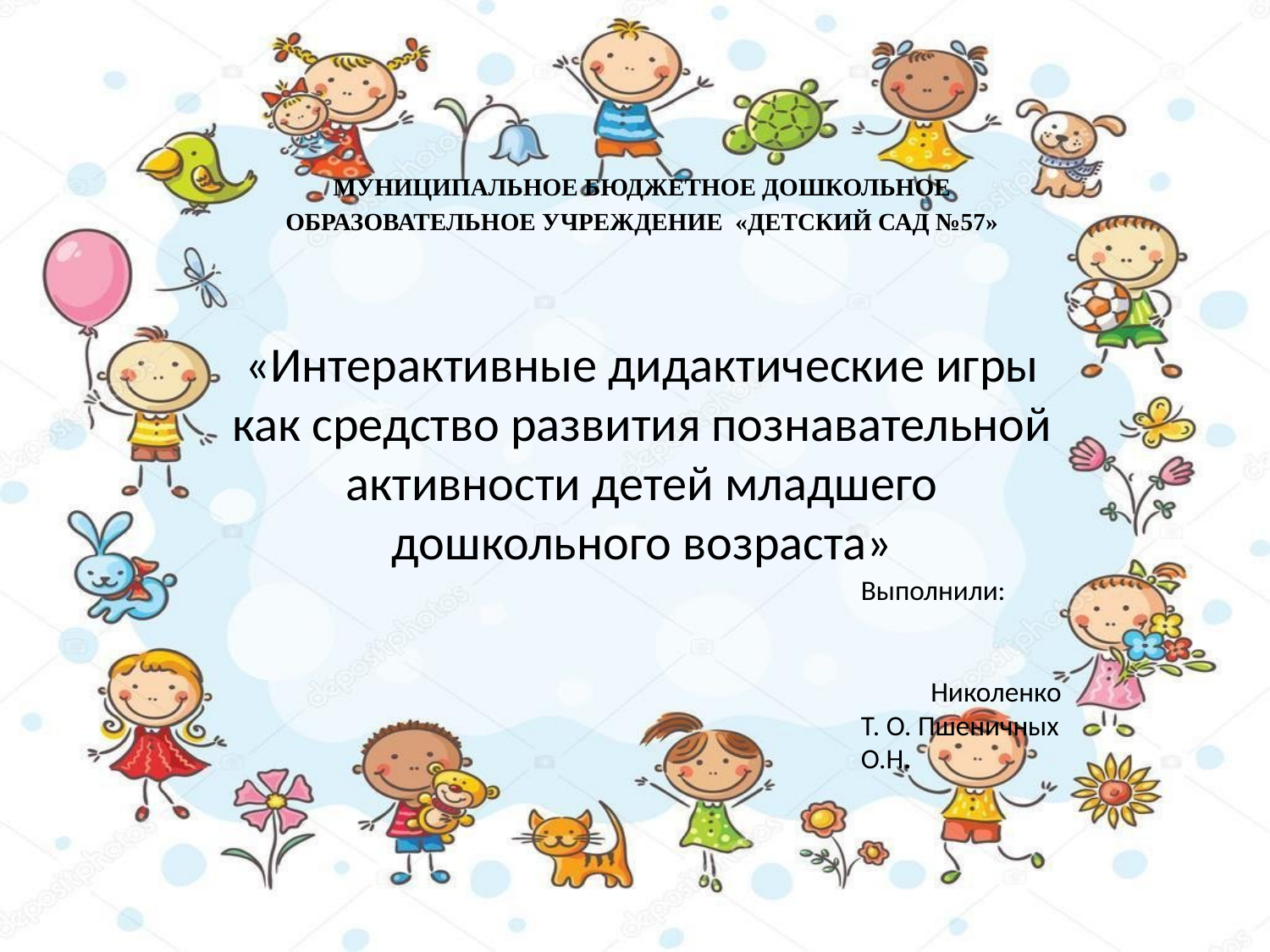

МУНИЦИПАЛЬНОЕ БЮДЖЕТНОЕ ДОШКОЛЬНОЕ ОБРАЗОВАТЕЛЬНОЕ УЧРЕЖДЕНИЕ  «ДЕТСКИЙ САД №57»
«Интерактивные дидактические игры как средство развития познавательной активности детей младшего дошкольного возраста»
Выполнили:                                                                                           Николенко Т. О. Пшеничных О.Н.